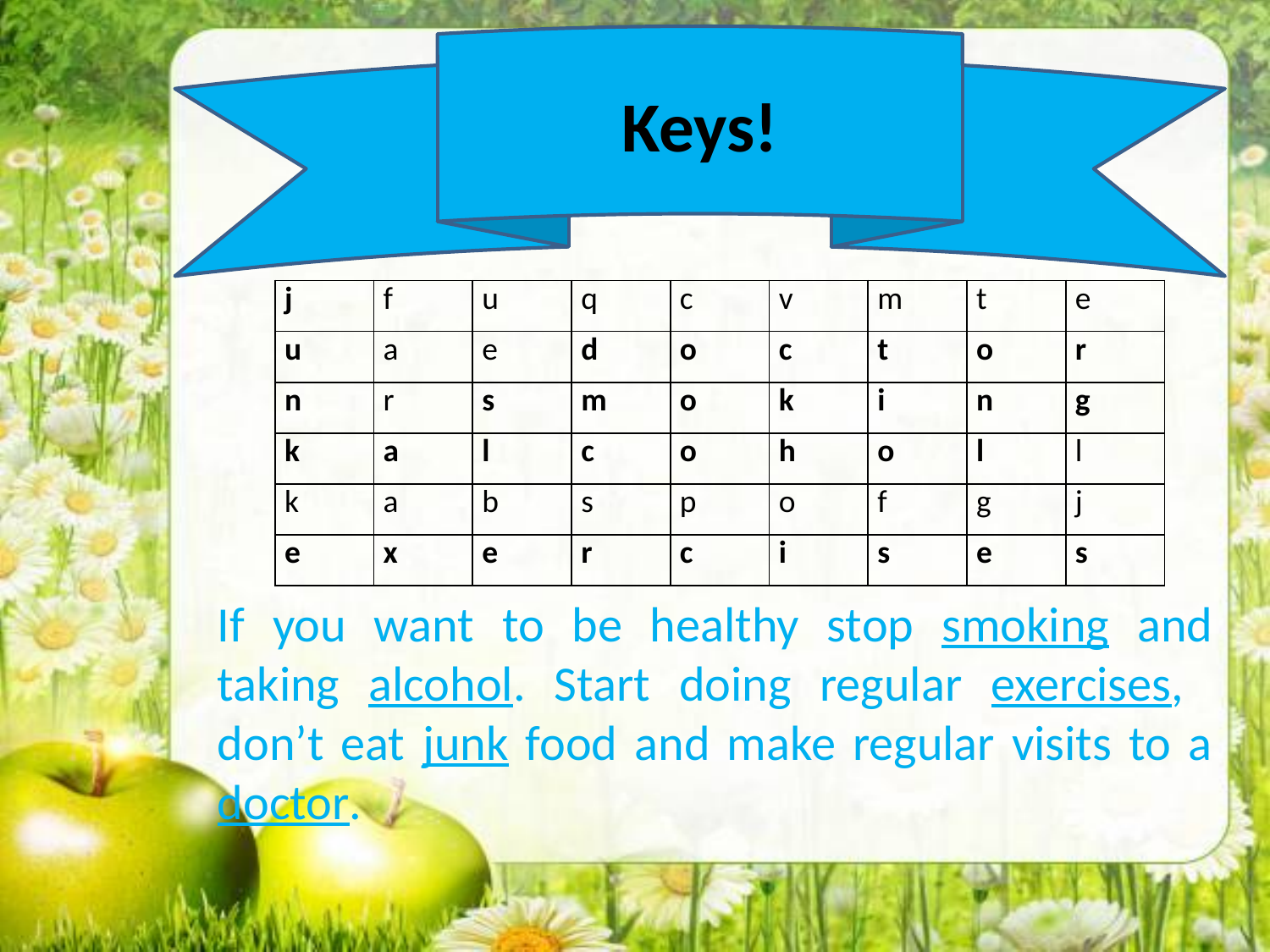

Keys!
| j | f | u | q | c | v | m | t | e |
| --- | --- | --- | --- | --- | --- | --- | --- | --- |
| u | a | e | d | o | c | t | o | r |
| n | r | s | m | o | k | i | n | g |
| k | a | l | c | o | h | o | l | l |
| k | a | b | s | p | o | f | g | j |
| e | x | e | r | c | i | s | e | s |
If you want to be healthy stop smoking and taking alcohol. Start doing regular exercises,  don’t eat junk food and make regular visits to a doctor.